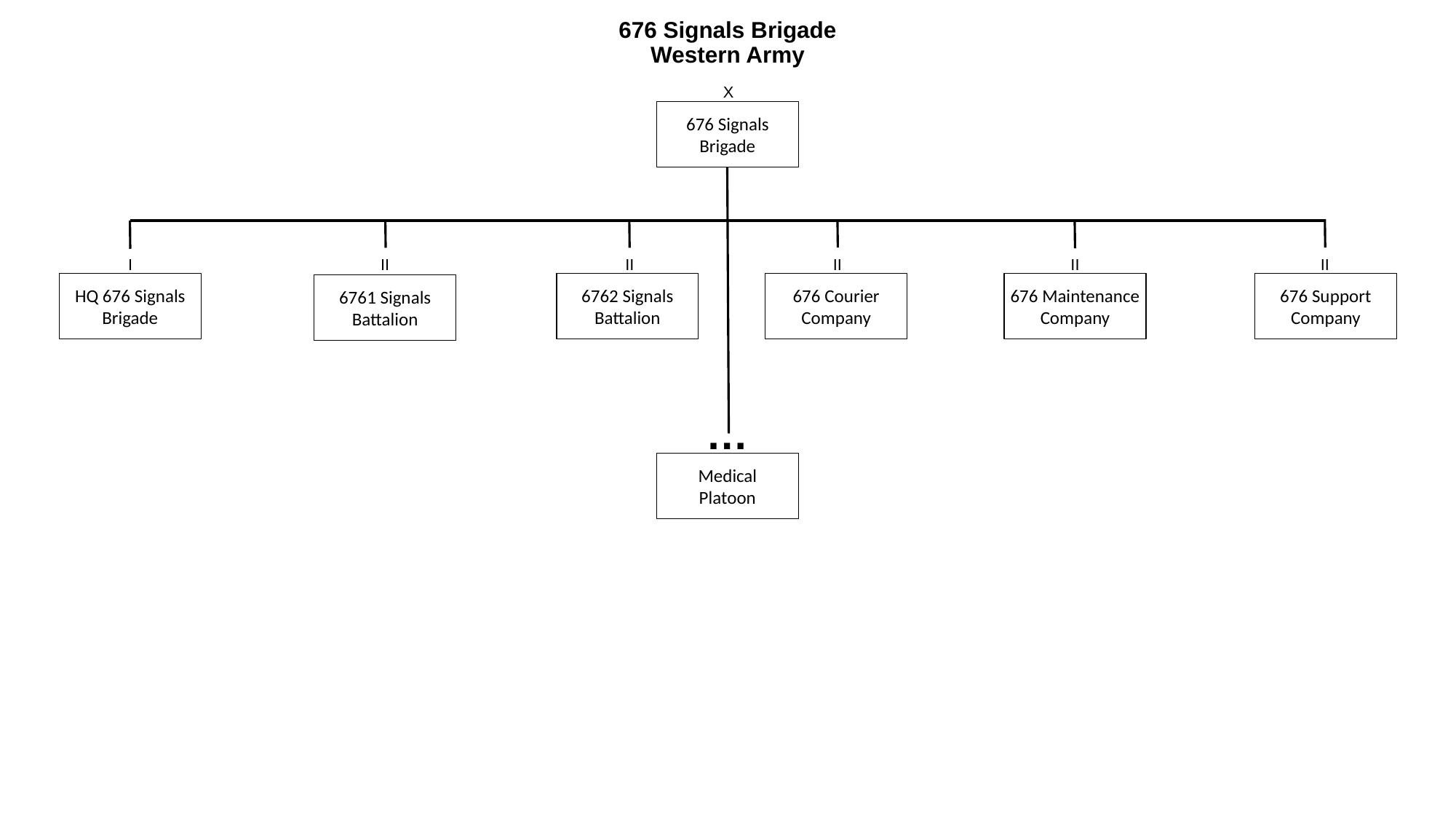

# 676 Signals Brigade Western Army
X
676 Signals
Brigade
I
II
II
II
II
II
HQ 676 Signals
Brigade
6762 Signals
Battalion
676 Courier Company
676 Maintenance Company
676 Support Company
6761 Signals
Battalion
…
Medical
Platoon